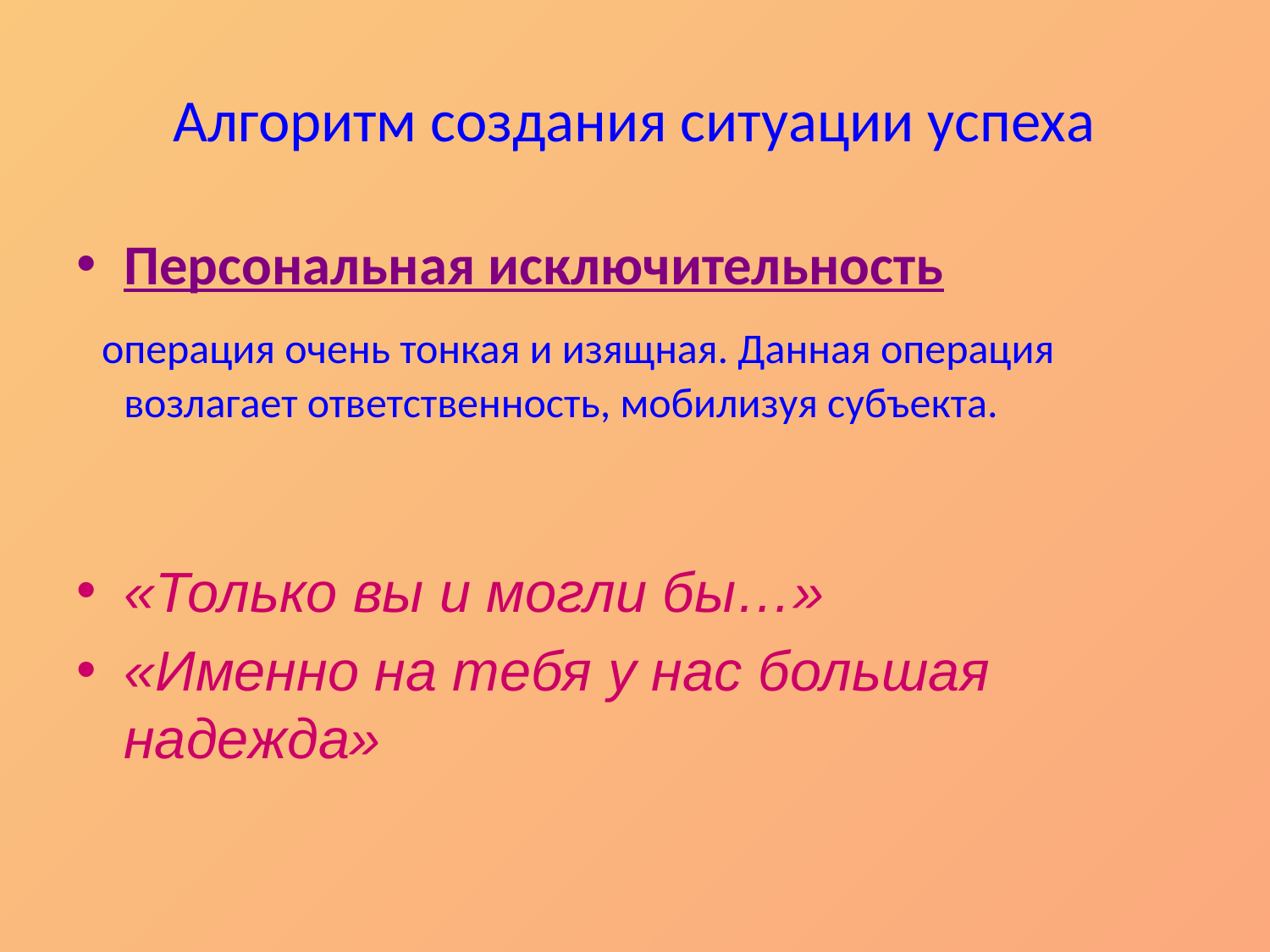

# Алгоритм создания ситуации успеха
Персональная исключительность
  операция очень тонкая и изящная. Данная операция возлагает ответственность, мобилизуя субъекта.

«Только вы и могли бы…»
«Именно на тебя у нас большая надежда»